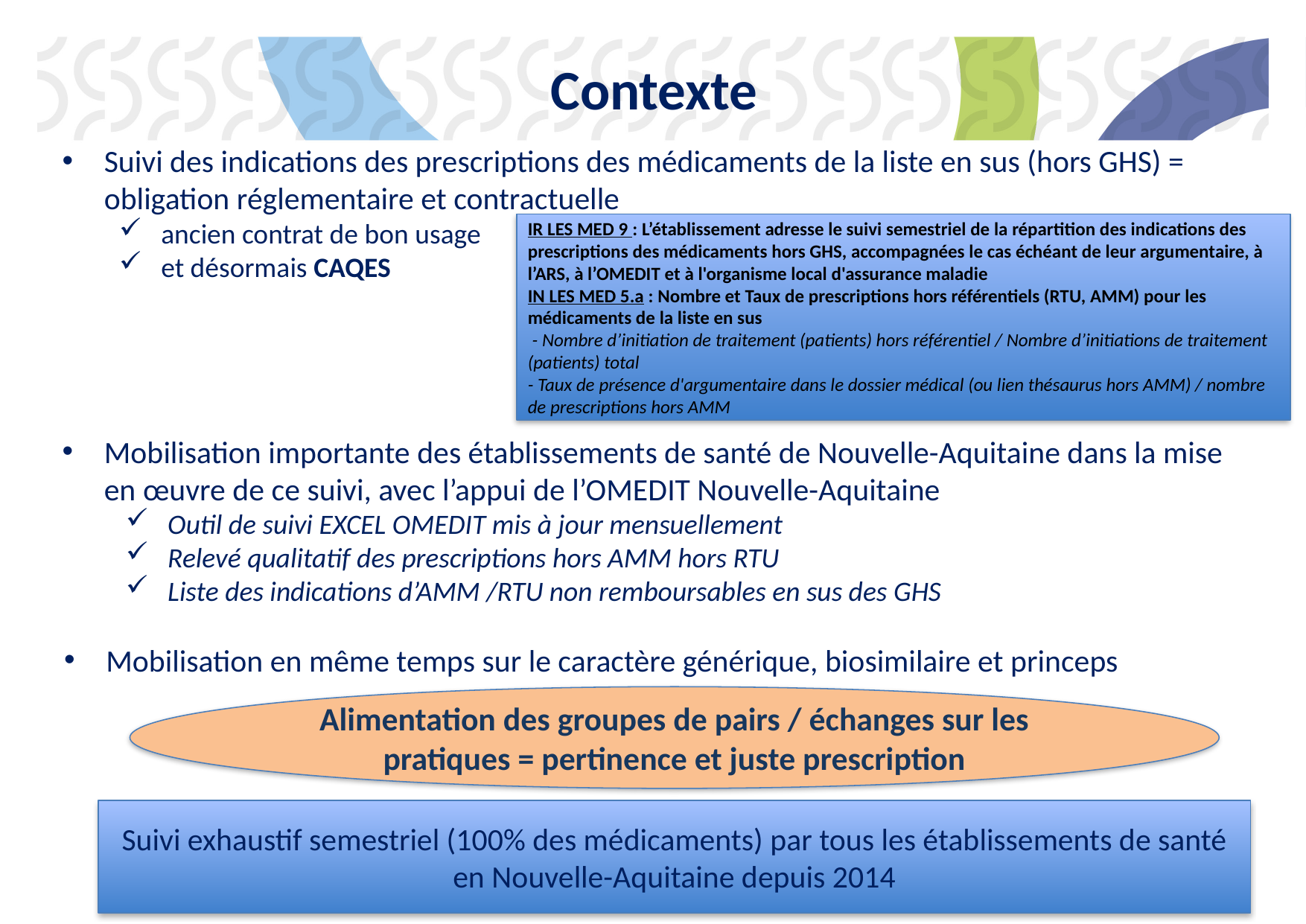

Contexte
Suivi des indications des prescriptions des médicaments de la liste en sus (hors GHS) = obligation réglementaire et contractuelle
ancien contrat de bon usage
et désormais CAQES

Mobilisation importante des établissements de santé de Nouvelle-Aquitaine dans la mise en œuvre de ce suivi, avec l’appui de l’OMEDIT Nouvelle-Aquitaine
Outil de suivi EXCEL OMEDIT mis à jour mensuellement
Relevé qualitatif des prescriptions hors AMM hors RTU
Liste des indications d’AMM /RTU non remboursables en sus des GHS

Mobilisation en même temps sur le caractère générique, biosimilaire et princeps

IR LES MED 9 : L’établissement adresse le suivi semestriel de la répartition des indications des prescriptions des médicaments hors GHS, accompagnées le cas échéant de leur argumentaire, à l’ARS, à l’OMEDIT et à l'organisme local d'assurance maladie
IN LES MED 5.a : Nombre et Taux de prescriptions hors référentiels (RTU, AMM) pour les médicaments de la liste en sus
 - Nombre d’initiation de traitement (patients) hors référentiel / Nombre d’initiations de traitement (patients) total
- Taux de présence d'argumentaire dans le dossier médical (ou lien thésaurus hors AMM) / nombre de prescriptions hors AMM
Alimentation des groupes de pairs / échanges sur les pratiques = pertinence et juste prescription
Suivi exhaustif semestriel (100% des médicaments) par tous les établissements de santé en Nouvelle-Aquitaine depuis 2014